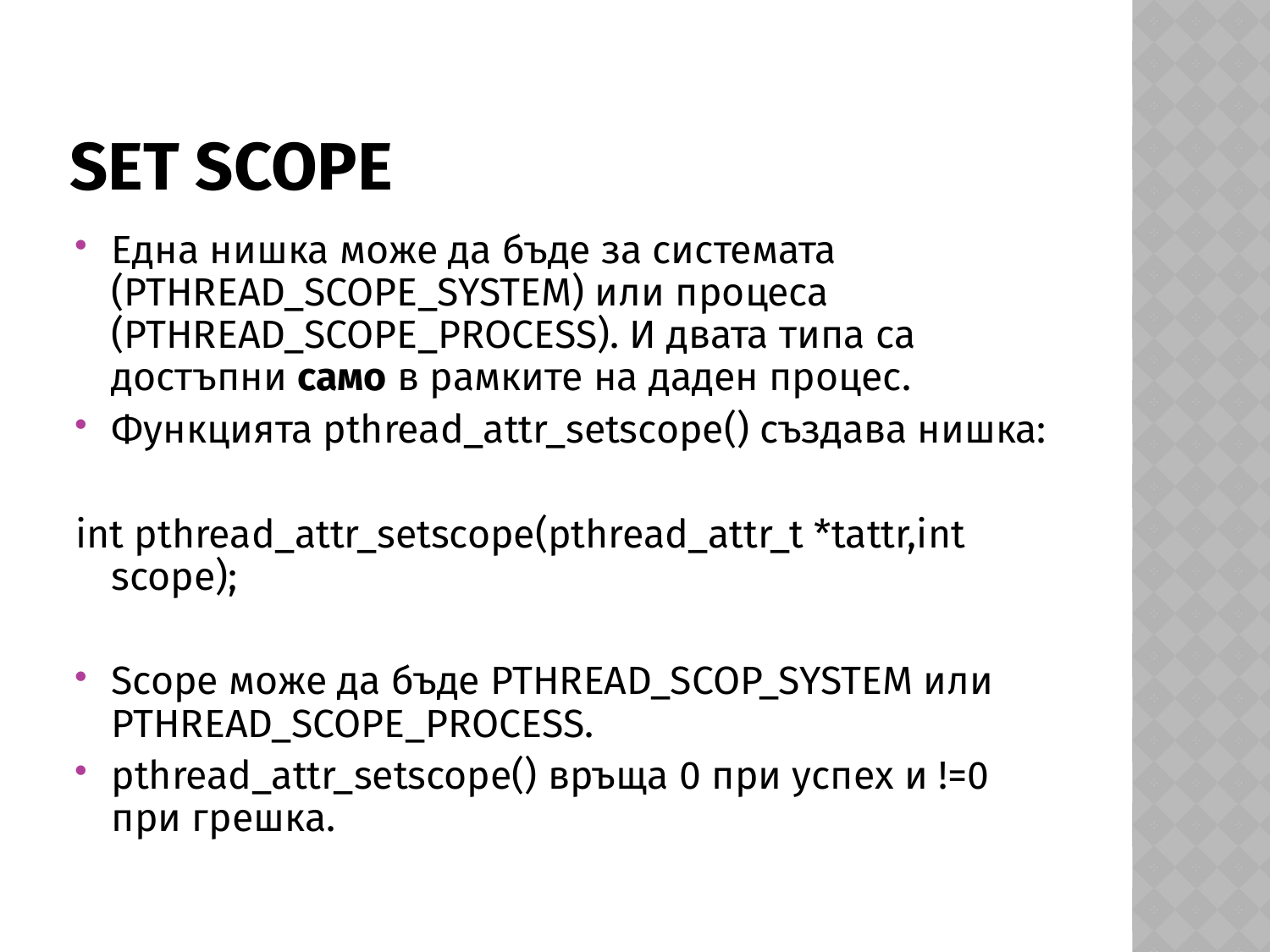

# Set Scope
Една нишка може да бъде за системата (PTHREAD_SCOPE_SYSTEM) или процеса (PTHREAD_SCOPE_PROCESS). И двата типа са достъпни само в рамките на даден процес.
Функцията pthread_attr_setscope() създава нишка:

int pthread_attr_setscope(pthread_attr_t *tattr,int scope);

Scope може да бъде PTHREAD_SCOP_SYSTEM или PTHREAD_SCOPE_PROCESS.
pthread_attr_setscope() връща 0 при успех и !=0 при грешка.